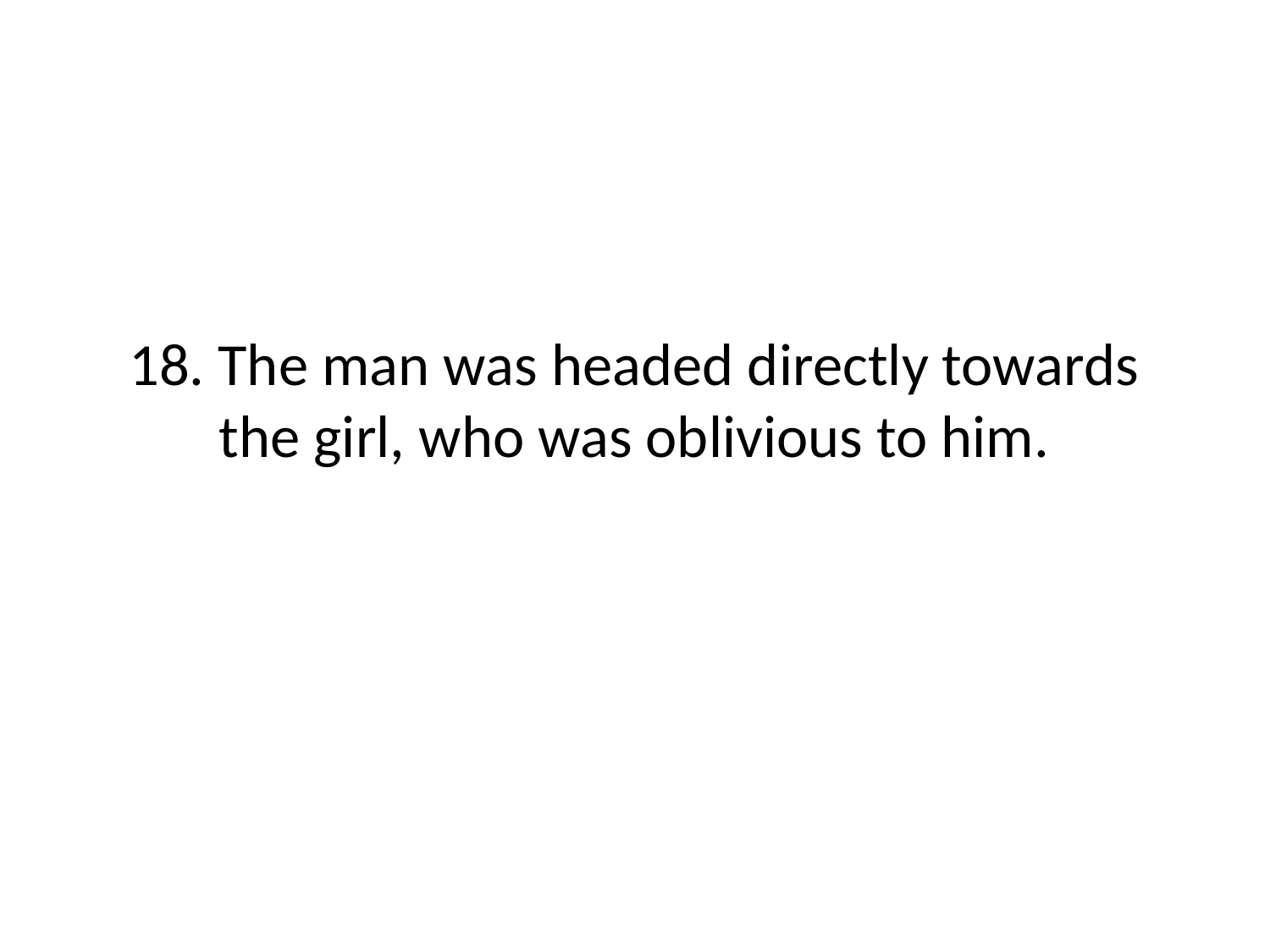

# 18. The man was headed directly towards the girl, who was oblivious to him.